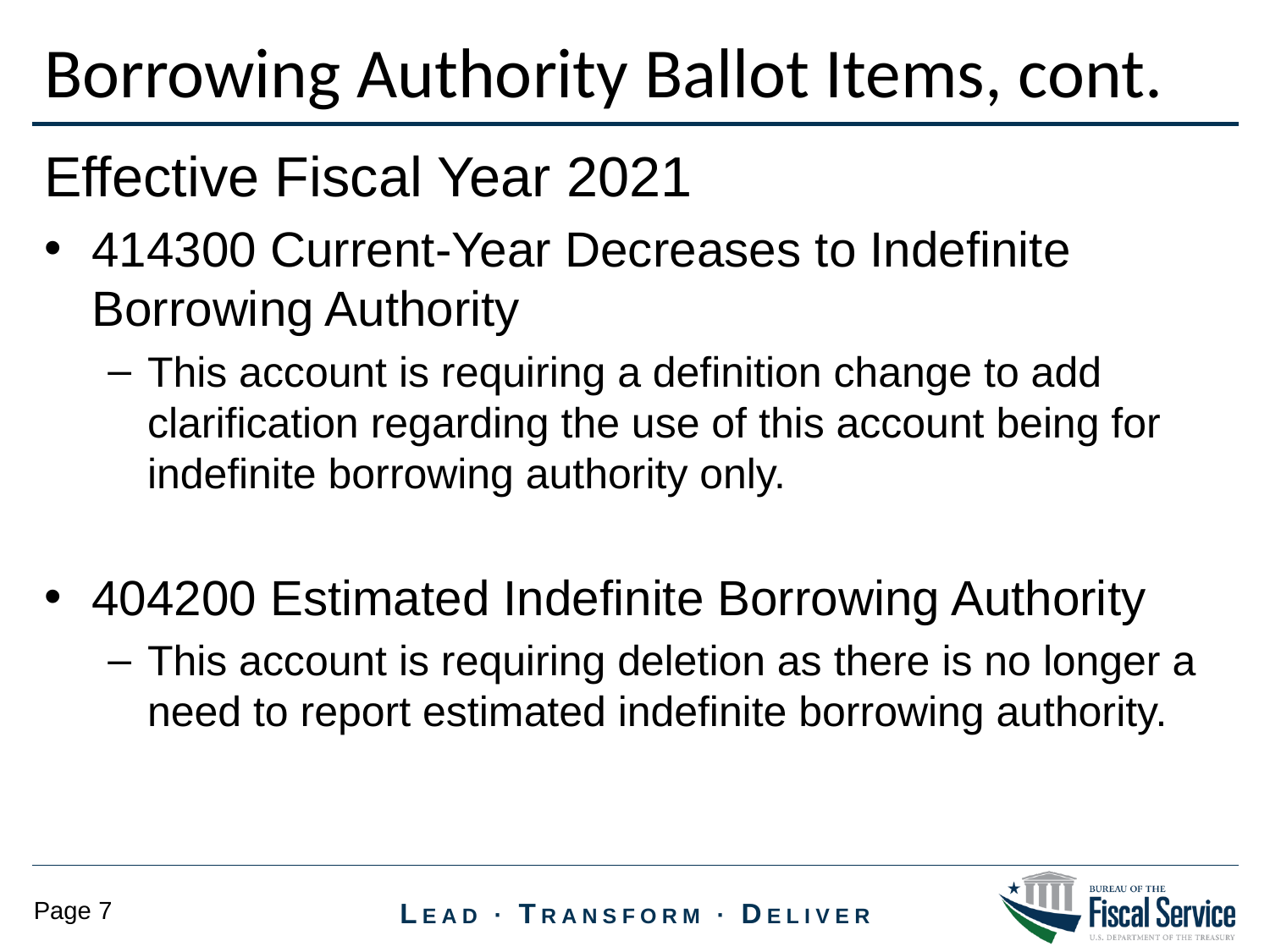

Borrowing Authority Ballot Items, cont.
Effective Fiscal Year 2021
414300 Current-Year Decreases to Indefinite Borrowing Authority
This account is requiring a definition change to add clarification regarding the use of this account being for indefinite borrowing authority only.

404200 Estimated Indefinite Borrowing Authority
This account is requiring deletion as there is no longer a need to report estimated indefinite borrowing authority.